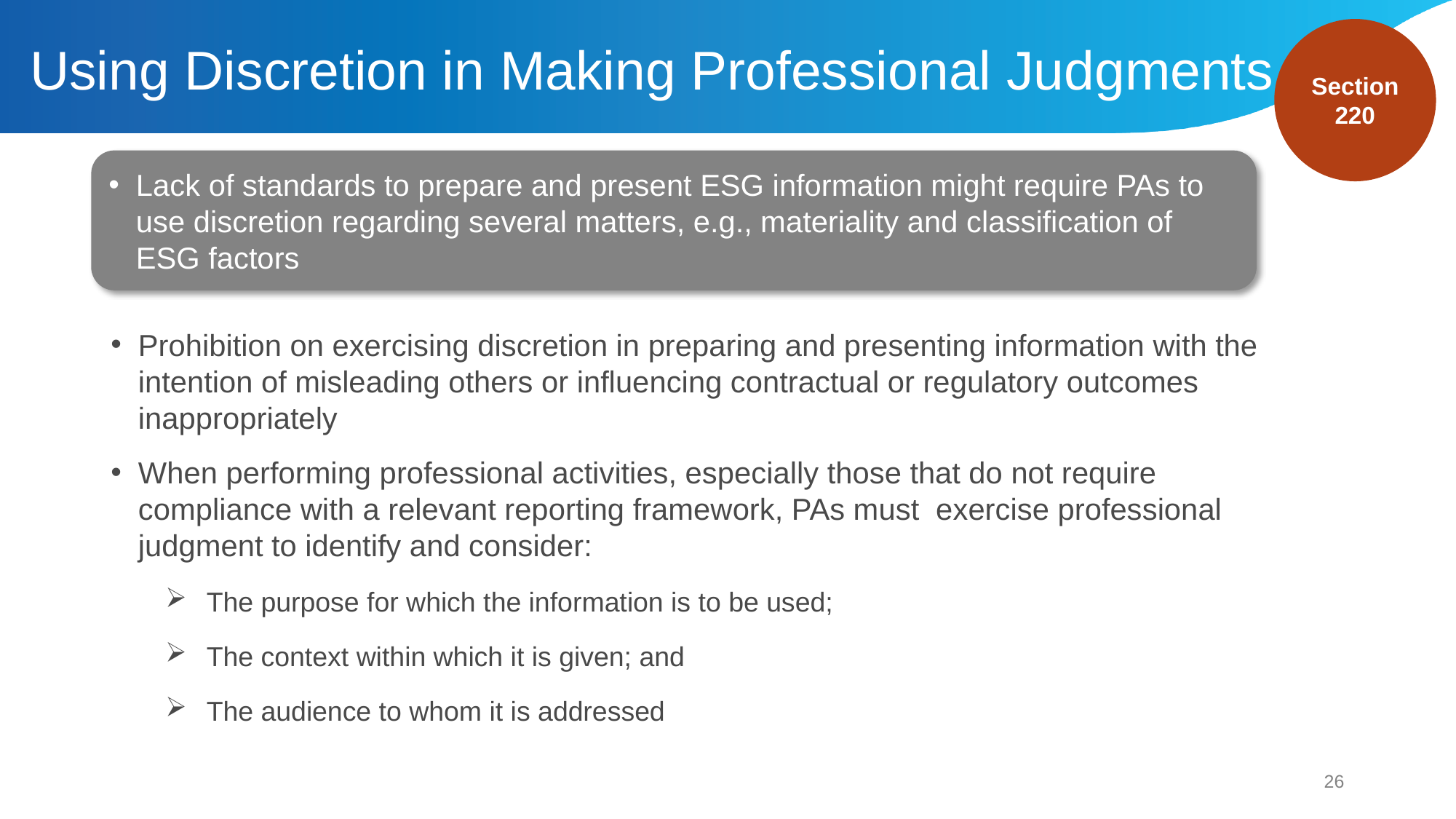

# Using Discretion in Making Professional Judgments
Section 220
Lack of standards to prepare and present ESG information might require PAs to use discretion regarding several matters, e.g., materiality and classification of ESG factors
Prohibition on exercising discretion in preparing and presenting information with the intention of misleading others or influencing contractual or regulatory outcomes inappropriately
When performing professional activities, especially those that do not require compliance with a relevant reporting framework, PAs must  exercise professional judgment to identify and consider:
The purpose for which the information is to be used;
The context within which it is given; and
The audience to whom it is addressed

26